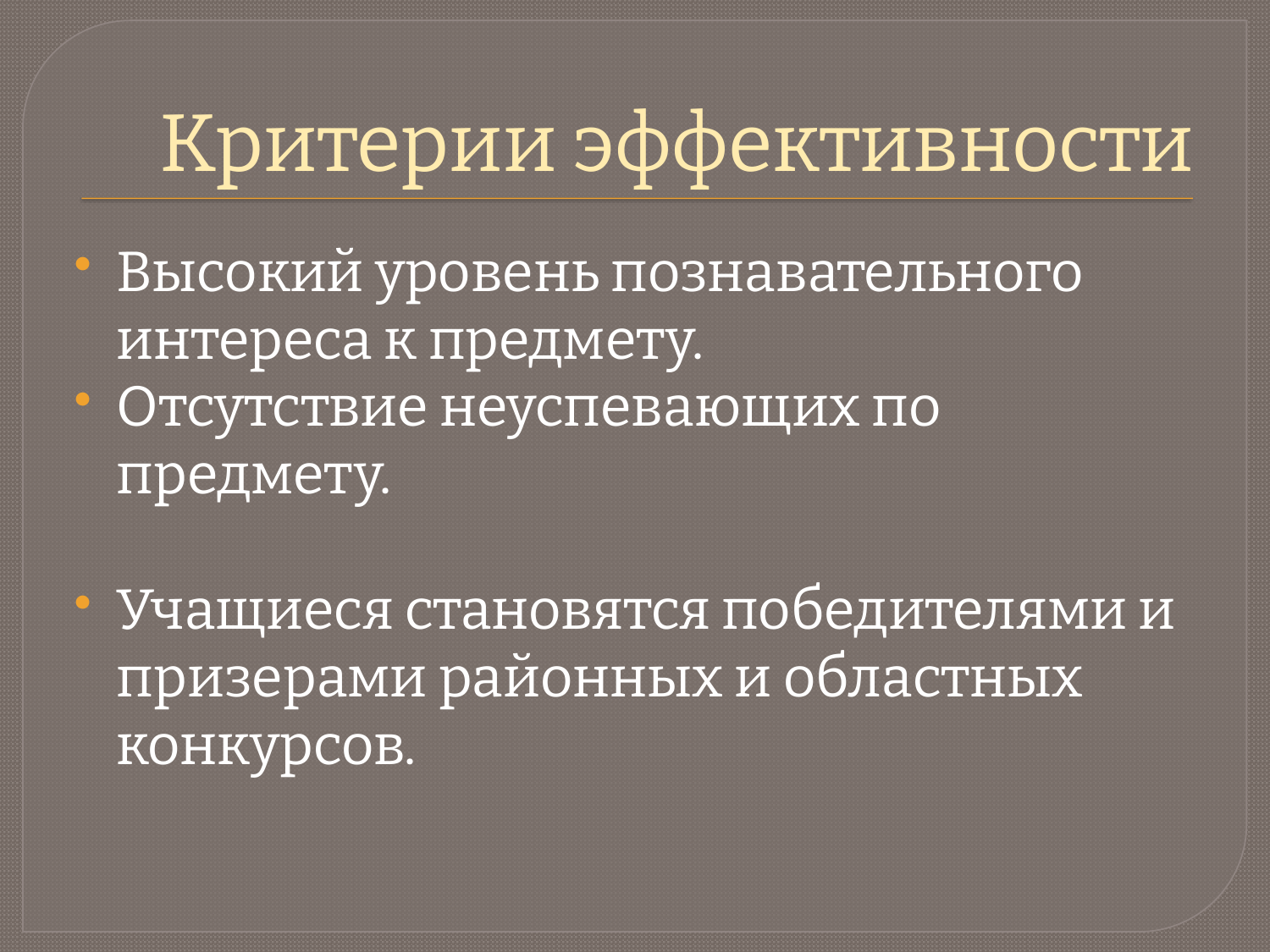

# Критерии эффективности
Высокий уровень познавательного интереса к предмету.
Отсутствие неуспевающих по предмету.

Учащиеся становятся победителями и  призерами районных и областных  конкурсов.